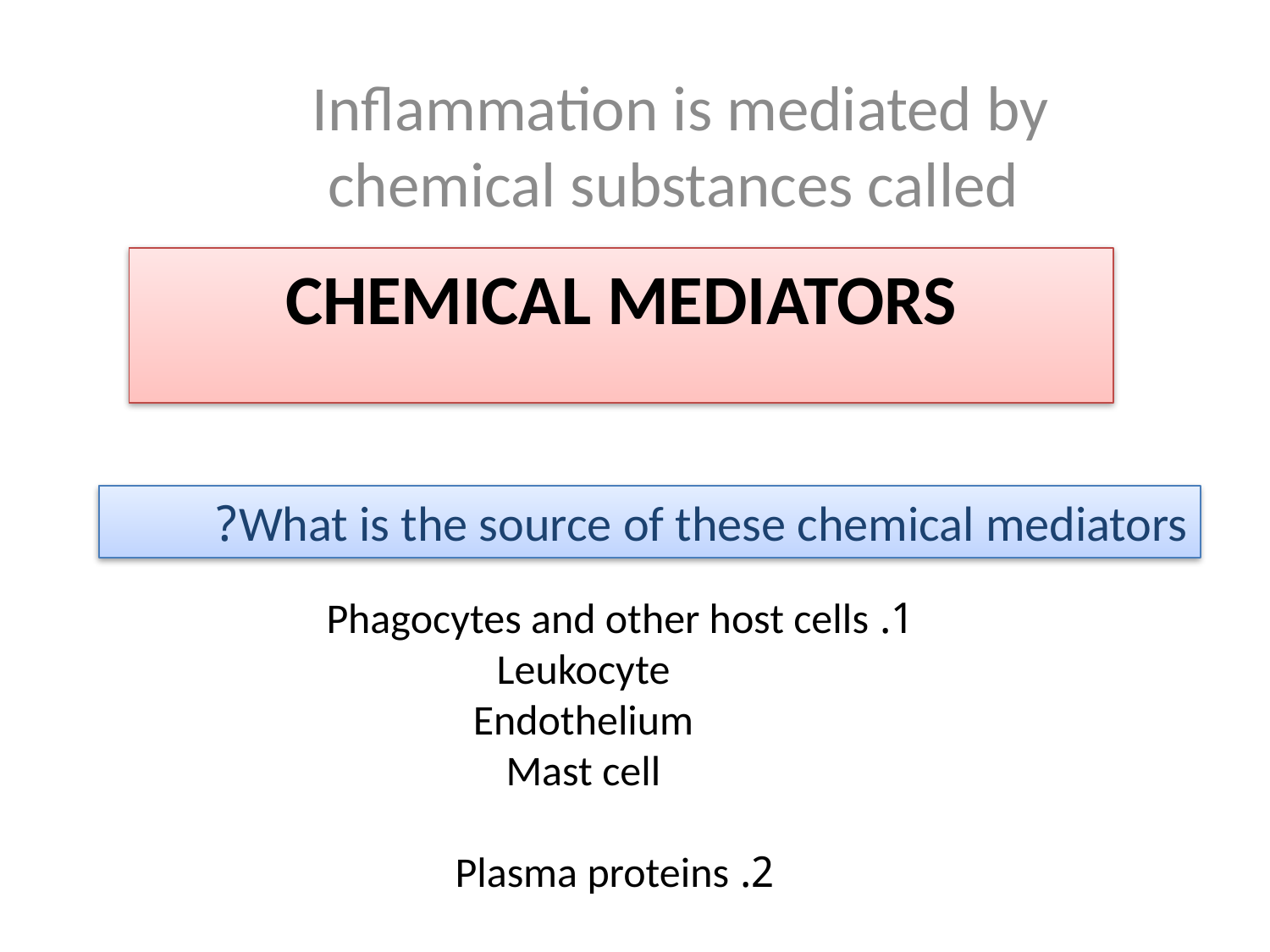

Inflammation is mediated by chemical substances called
# Chemical Mediators
What is the source of these chemical mediators?
1. Phagocytes and other host cells
Leukocyte
Endothelium
Mast cell

2. Plasma proteins